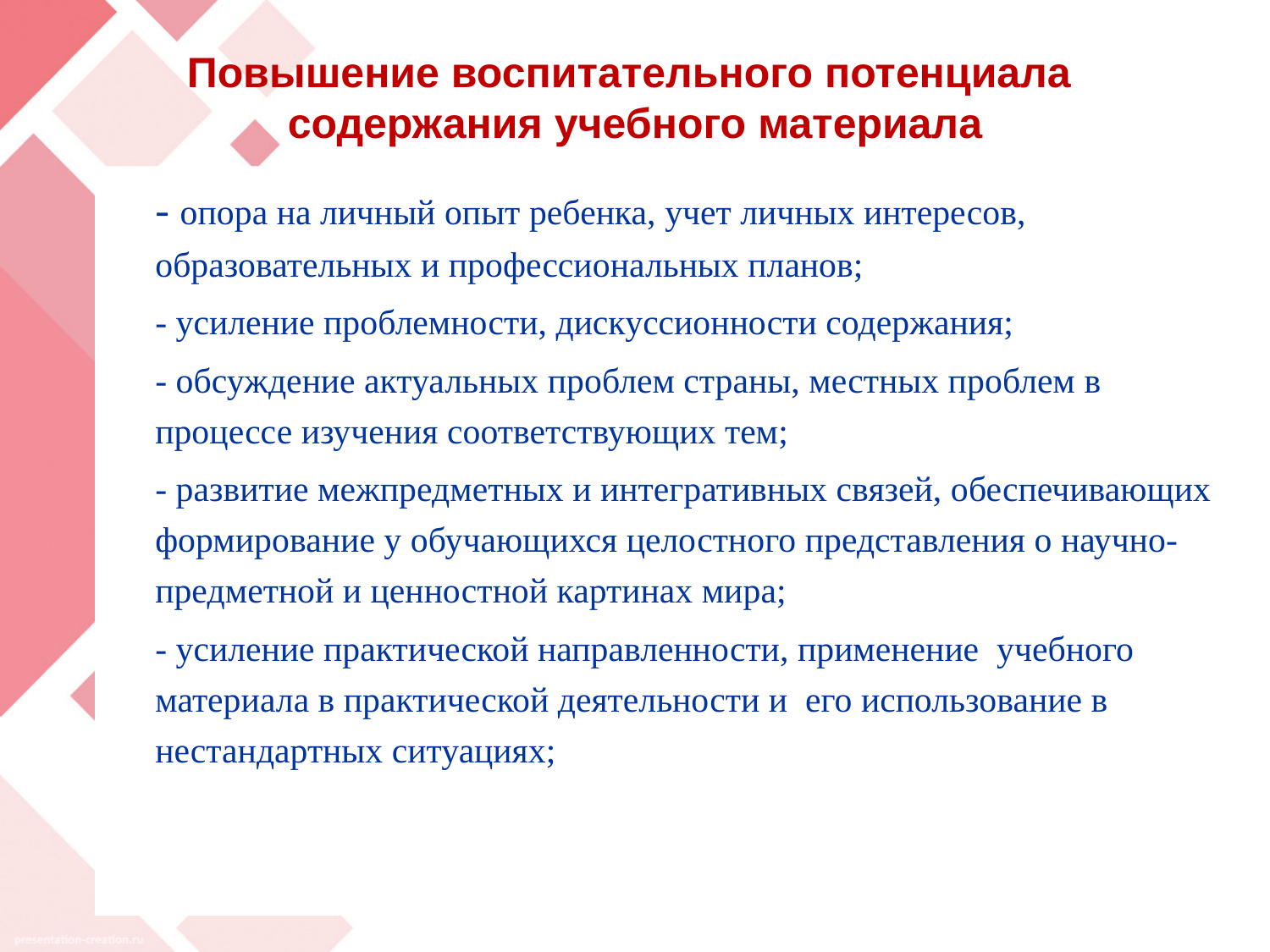

# Повышение воспитательного потенциала  содержания учебного материала
	- опора на личный опыт ребенка, учет личных интересов, образовательных и профессиональных планов;
	- усиление проблемности, дискуссионности содержания;
	- обсуждение актуальных проблем страны, местных проблем в процессе изучения соответствующих тем;
	- развитие межпредметных и интегративных связей, обеспечивающих формирование у обучающихся целостного представления о научно-предметной и ценностной картинах мира;
	- усиление практической направленности, применение  учебного материала в практической деятельности и  его использование в нестандартных ситуациях;